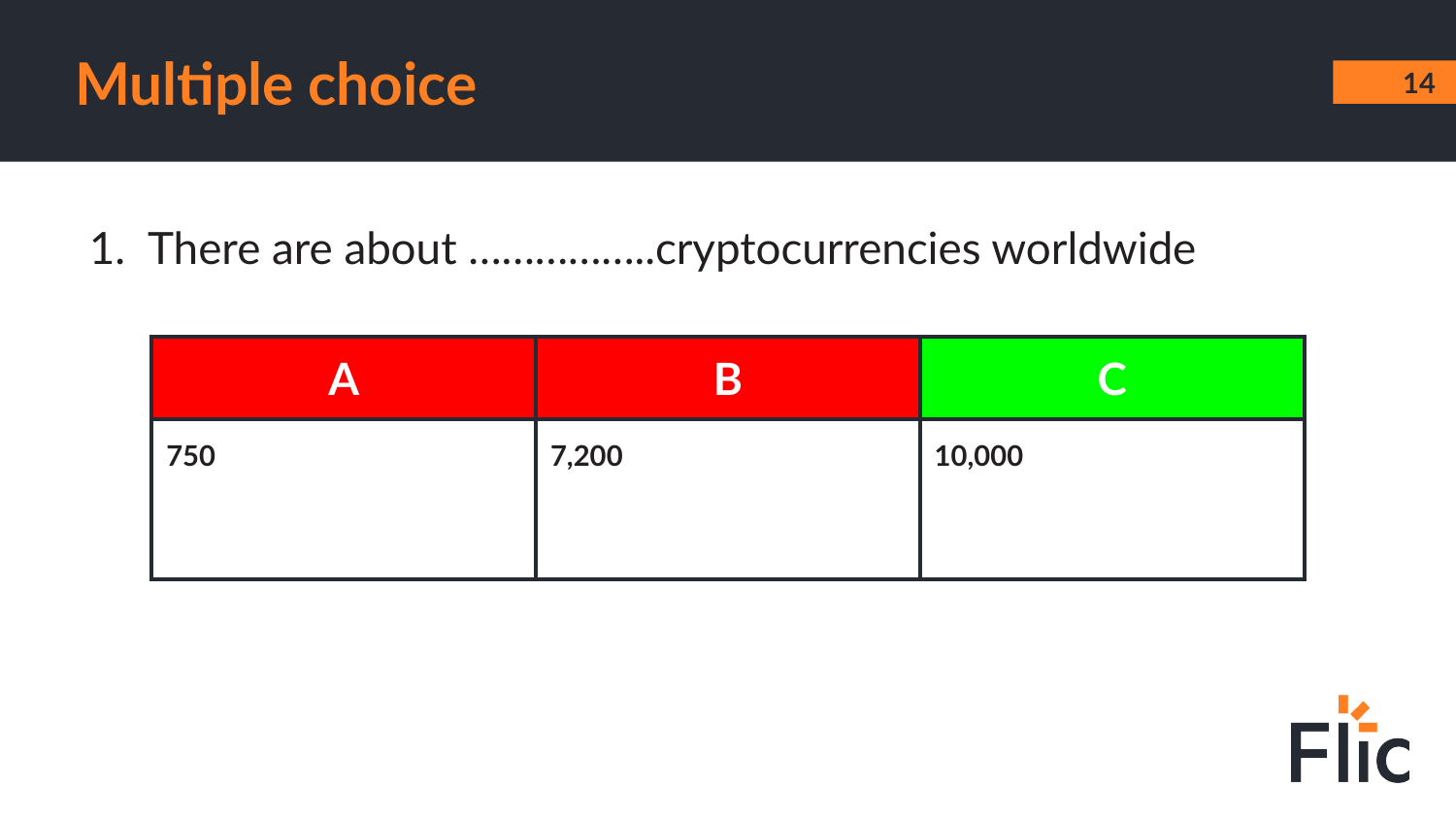

Multiple choice
14
There are about ……………..cryptocurrencies worldwide

| A | B | C |
| --- | --- | --- |
| 750 | 7,200 | 10,000 |